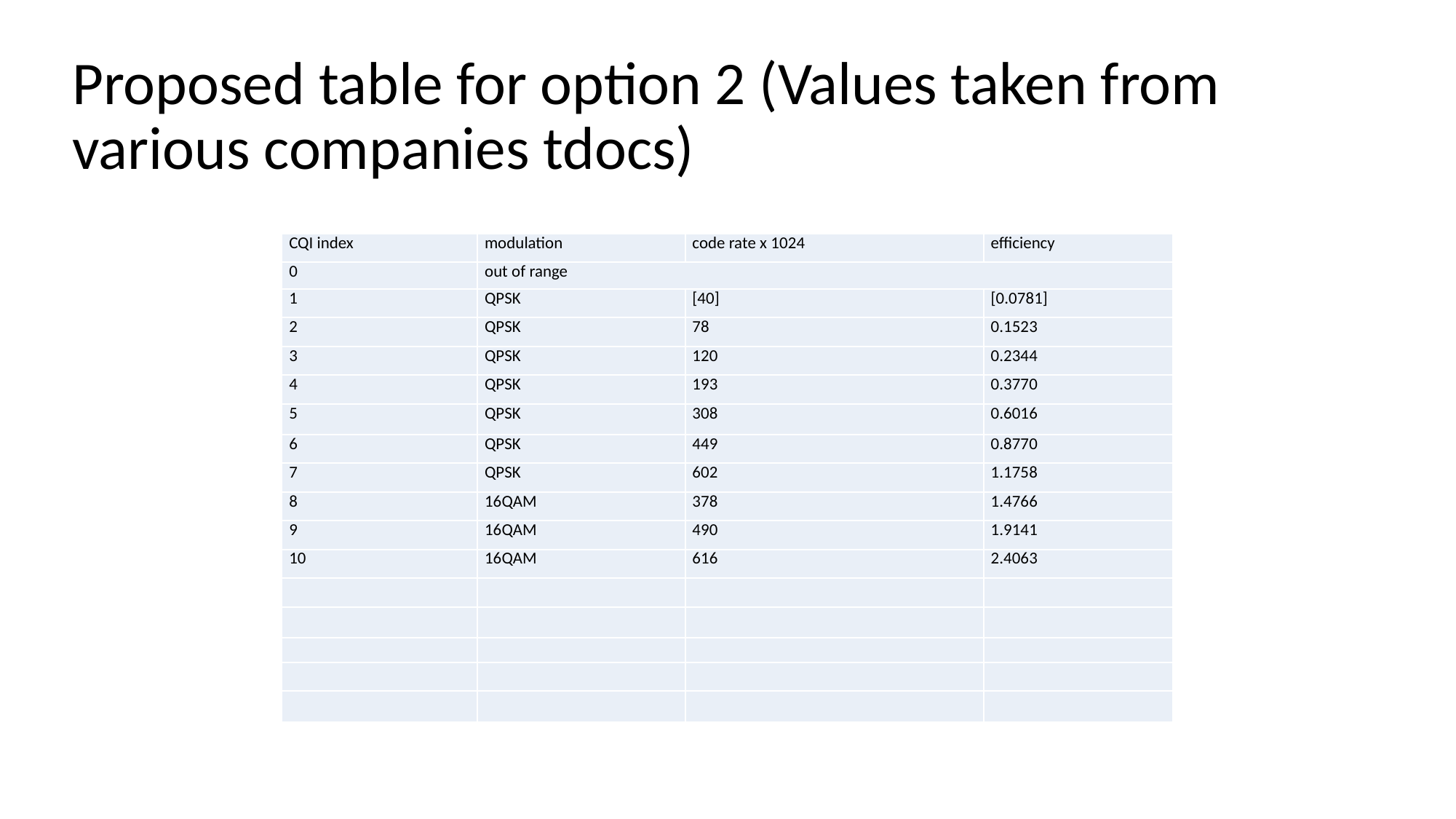

# Proposed table for option 2 (Values taken from various companies tdocs)
| CQI index | modulation | code rate x 1024 | efficiency |
| --- | --- | --- | --- |
| 0 | out of range |  |  |
| 1 | QPSK | [40] | [0.0781] |
| 2 | QPSK | 78 | 0.1523 |
| 3 | QPSK | 120 | 0.2344 |
| 4 | QPSK | 193 | 0.3770 |
| 5 | QPSK | 308 | 0.6016 |
| 6 | QPSK | 449 | 0.8770 |
| 7 | QPSK | 602 | 1.1758 |
| 8 | 16QAM | 378 | 1.4766 |
| 9 | 16QAM | 490 | 1.9141 |
| 10 | 16QAM | 616 | 2.4063 |
|  |  |  |  |
|  |  |  |  |
|  |  |  |  |
|  |  |  |  |
|  |  |  |  |